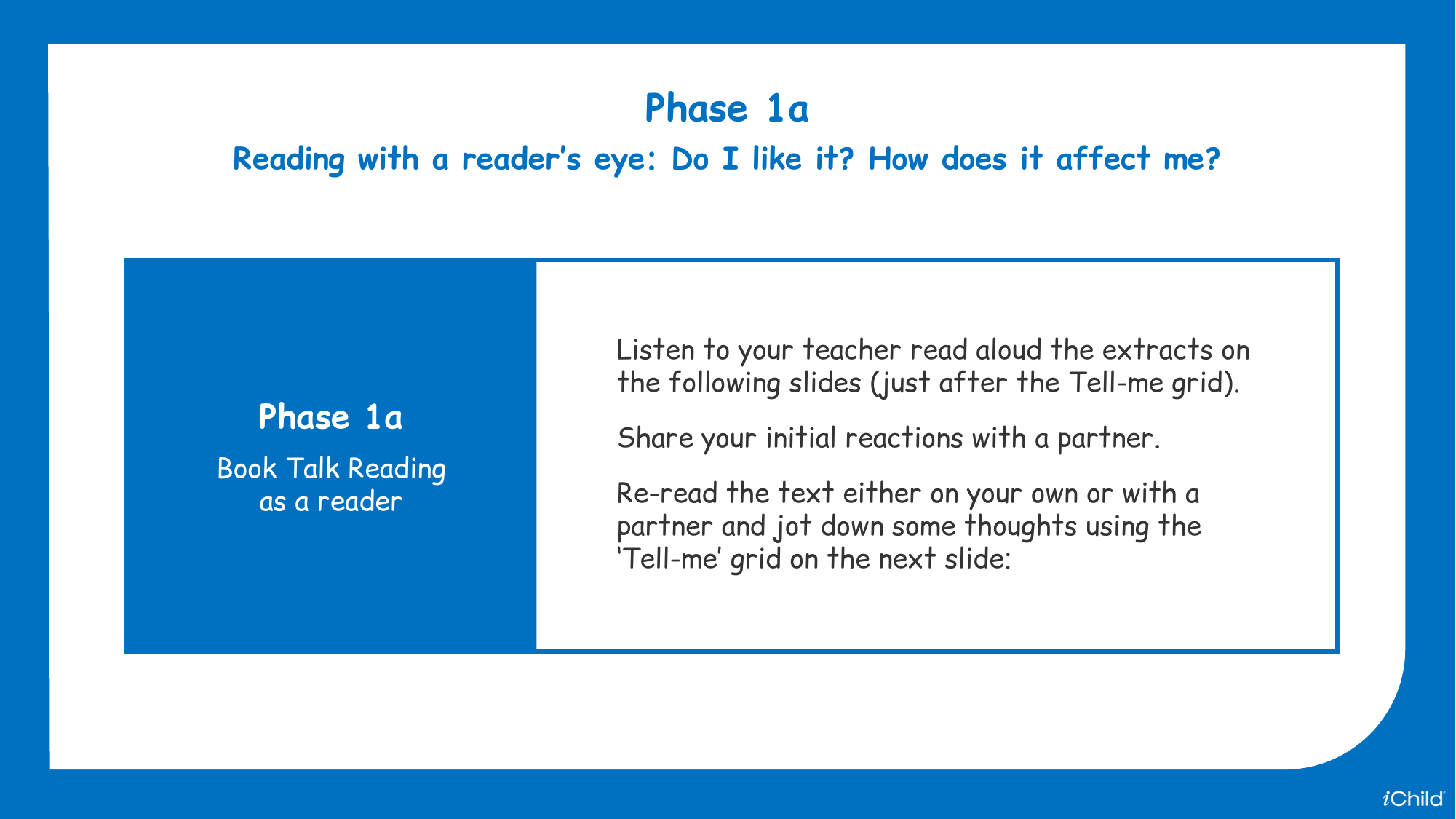

Phase 1a
Reading with a reader’s eye: Do I like it? How does it affect me?

Phase 1a
Book Talk Reading
as a reader
Listen to your teacher read aloud the extracts on the following slides (just after the Tell-me grid).
Share your initial reactions with a partner.
Re-read the text either on your own or with a partner and jot down some thoughts using the ‘Tell-me’ grid on the next slide: